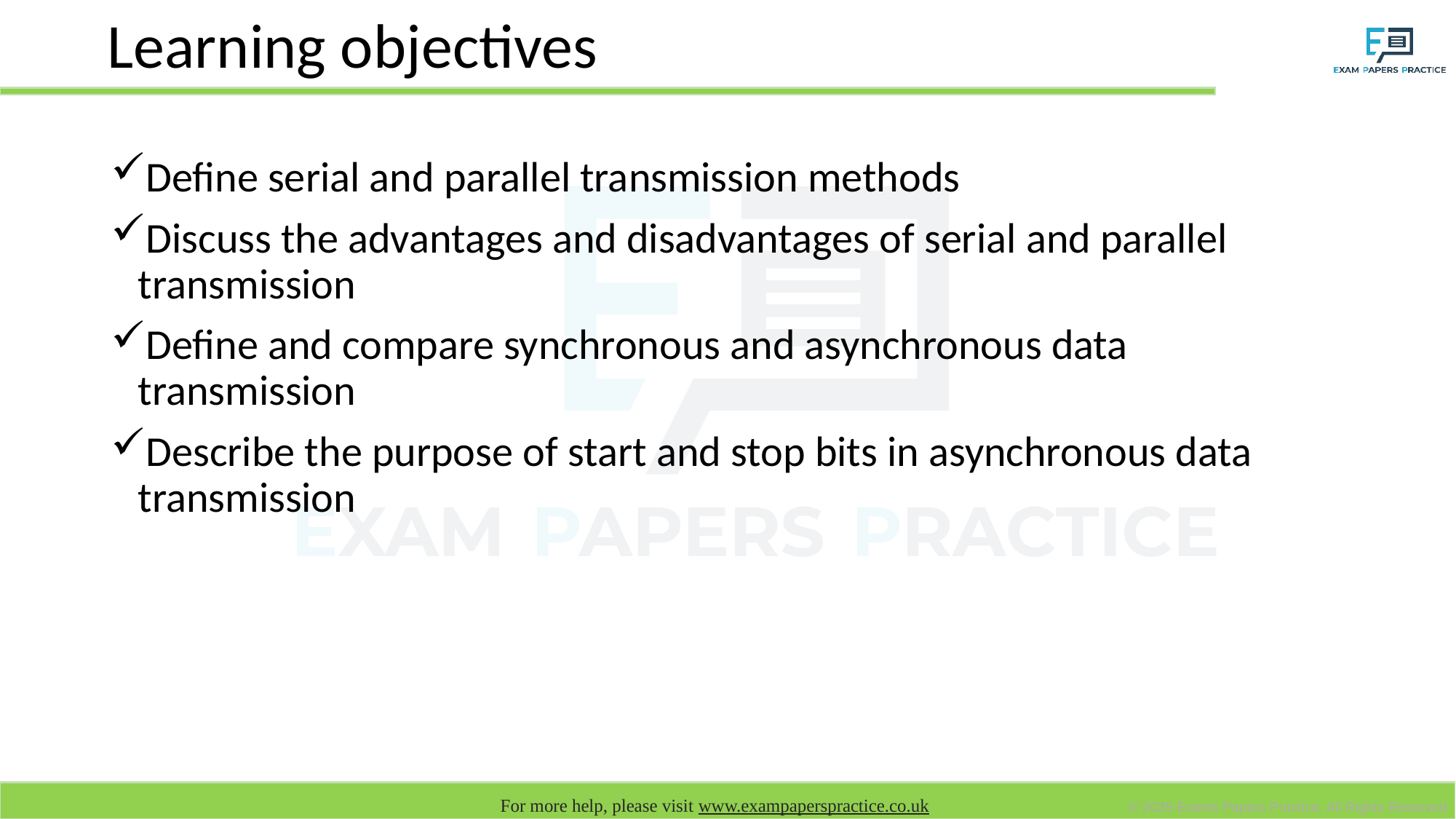

# Learning objectives
Define serial and parallel transmission methods
Discuss the advantages and disadvantages of serial and parallel transmission
Define and compare synchronous and asynchronous data transmission
Describe the purpose of start and stop bits in asynchronous data transmission